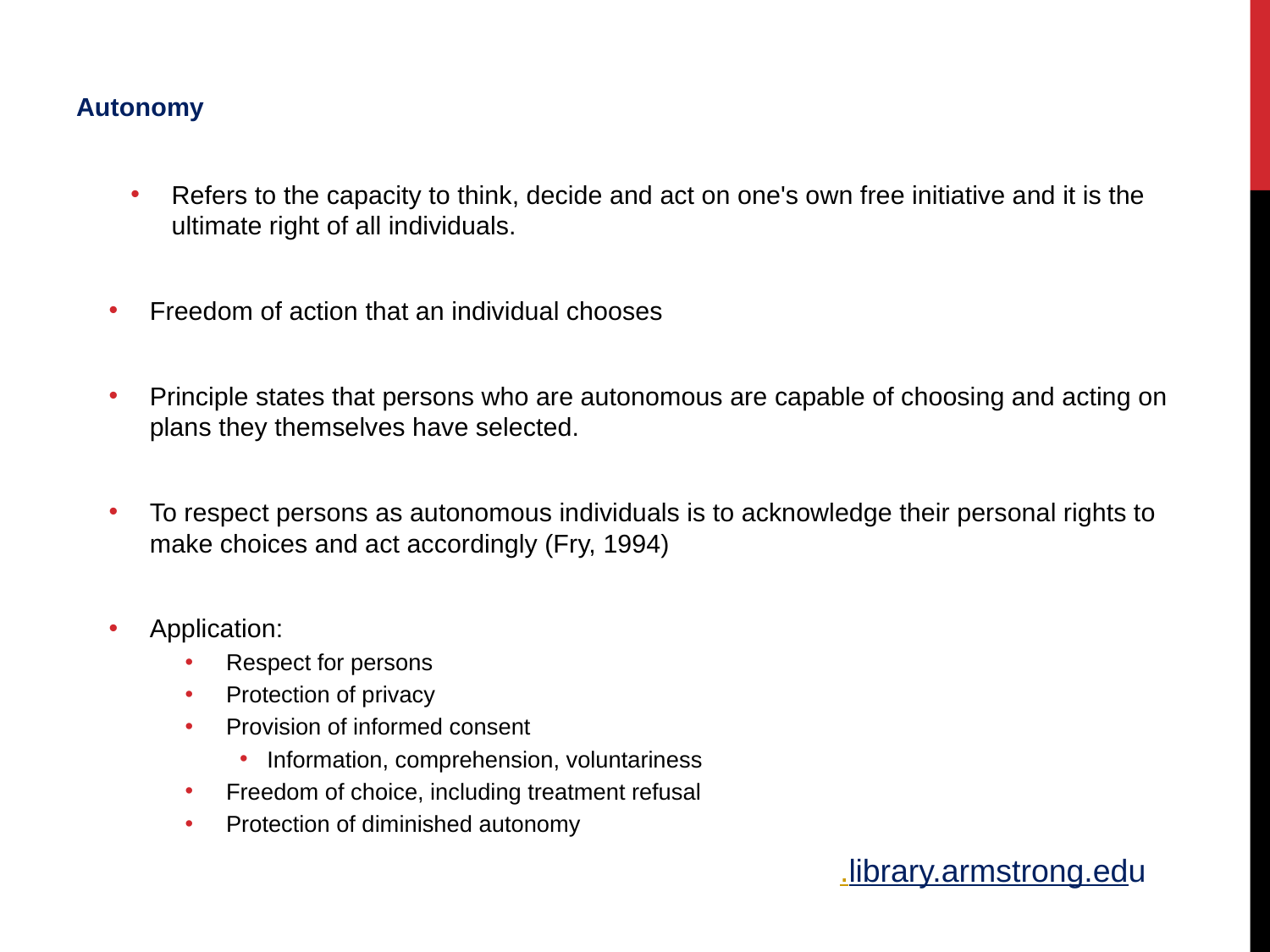

Autonomy

Refers to the capacity to think, decide and act on one's own free initiative and it is the ultimate right of all individuals.

Freedom of action that an individual chooses

Principle states that persons who are autonomous are capable of choosing and acting on plans they themselves have selected.

To respect persons as autonomous individuals is to acknowledge their personal rights to make choices and act accordingly (Fry, 1994)

Application:
Respect for persons
Protection of privacy
Provision of informed consent
Information, comprehension, voluntariness
Freedom of choice, including treatment refusal
Protection of diminished autonomy
.library.armstrong.edu